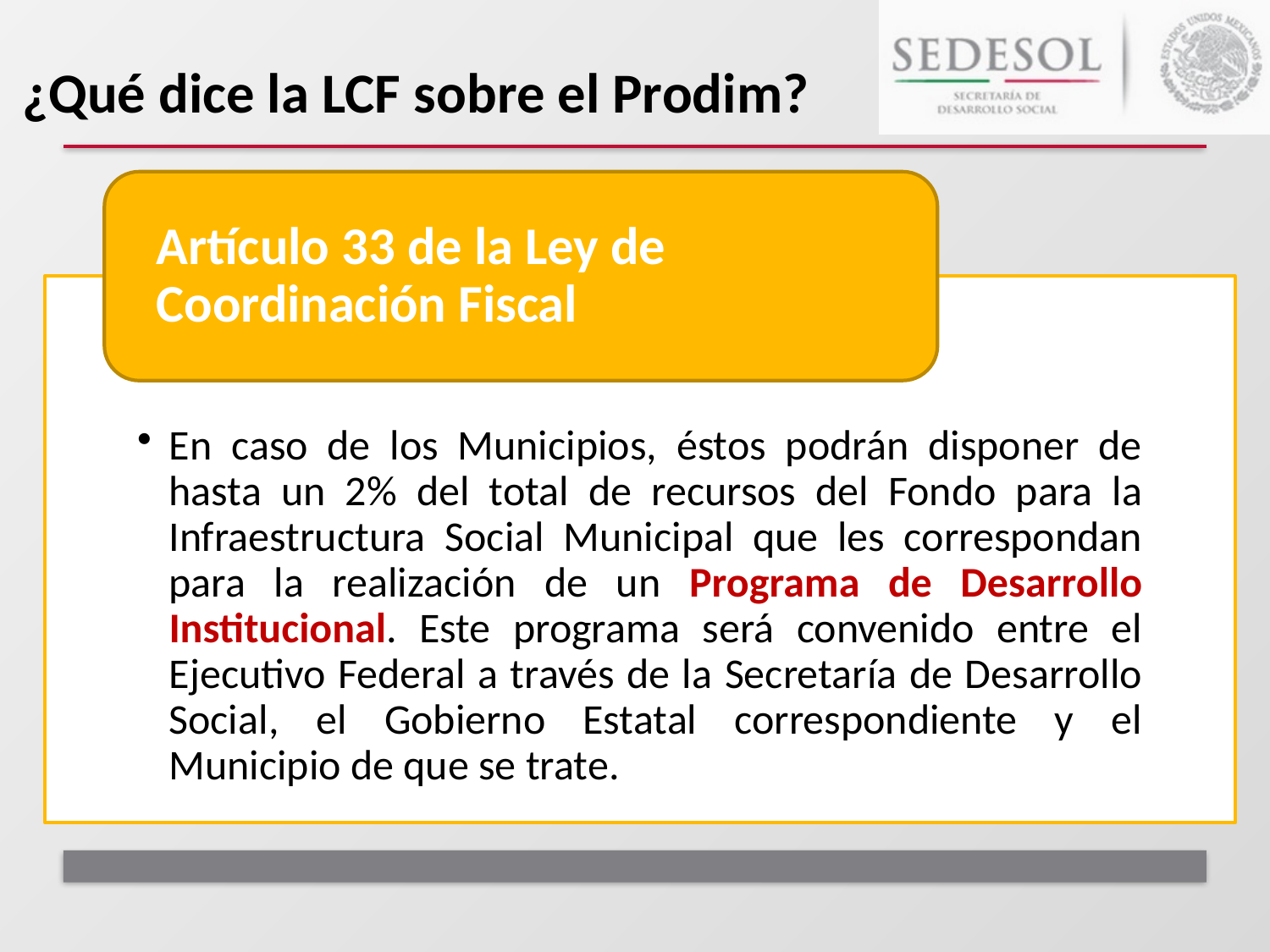

# ¿Qué dice la LCF sobre el Prodim?
En caso de los Municipios, éstos podrán disponer de hasta un 2% del total de recursos del Fondo para la Infraestructura Social Municipal que les correspondan para la realización de un Programa de Desarrollo Institucional. Este programa será convenido entre el Ejecutivo Federal a través de la Secretaría de Desarrollo Social, el Gobierno Estatal correspondiente y el Municipio de que se trate.
Artículo 33 de la Ley de Coordinación Fiscal